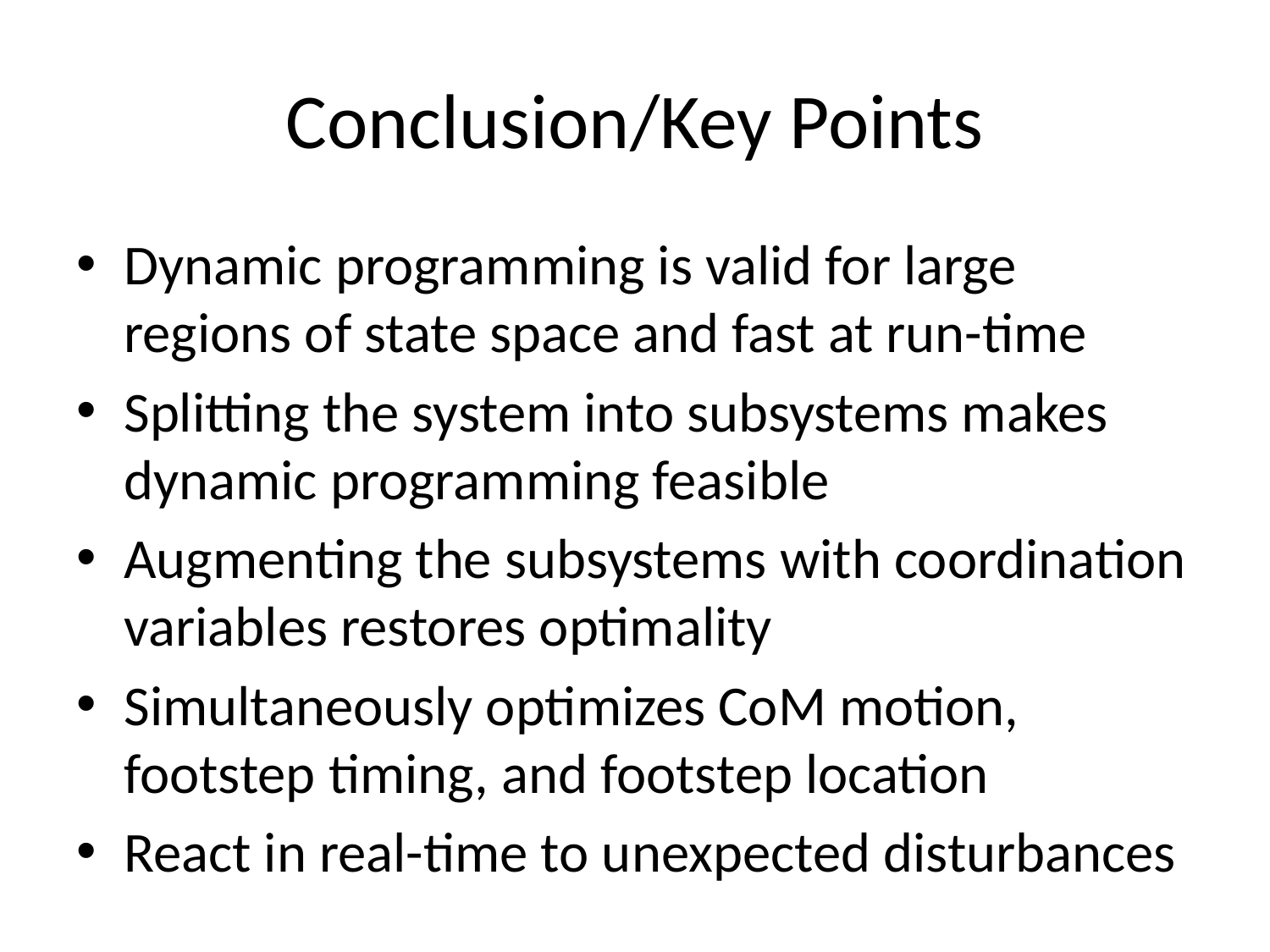

# Conclusion/Key Points
Dynamic programming is valid for large regions of state space and fast at run-time
Splitting the system into subsystems makes dynamic programming feasible
Augmenting the subsystems with coordination variables restores optimality
Simultaneously optimizes CoM motion, footstep timing, and footstep location
React in real-time to unexpected disturbances